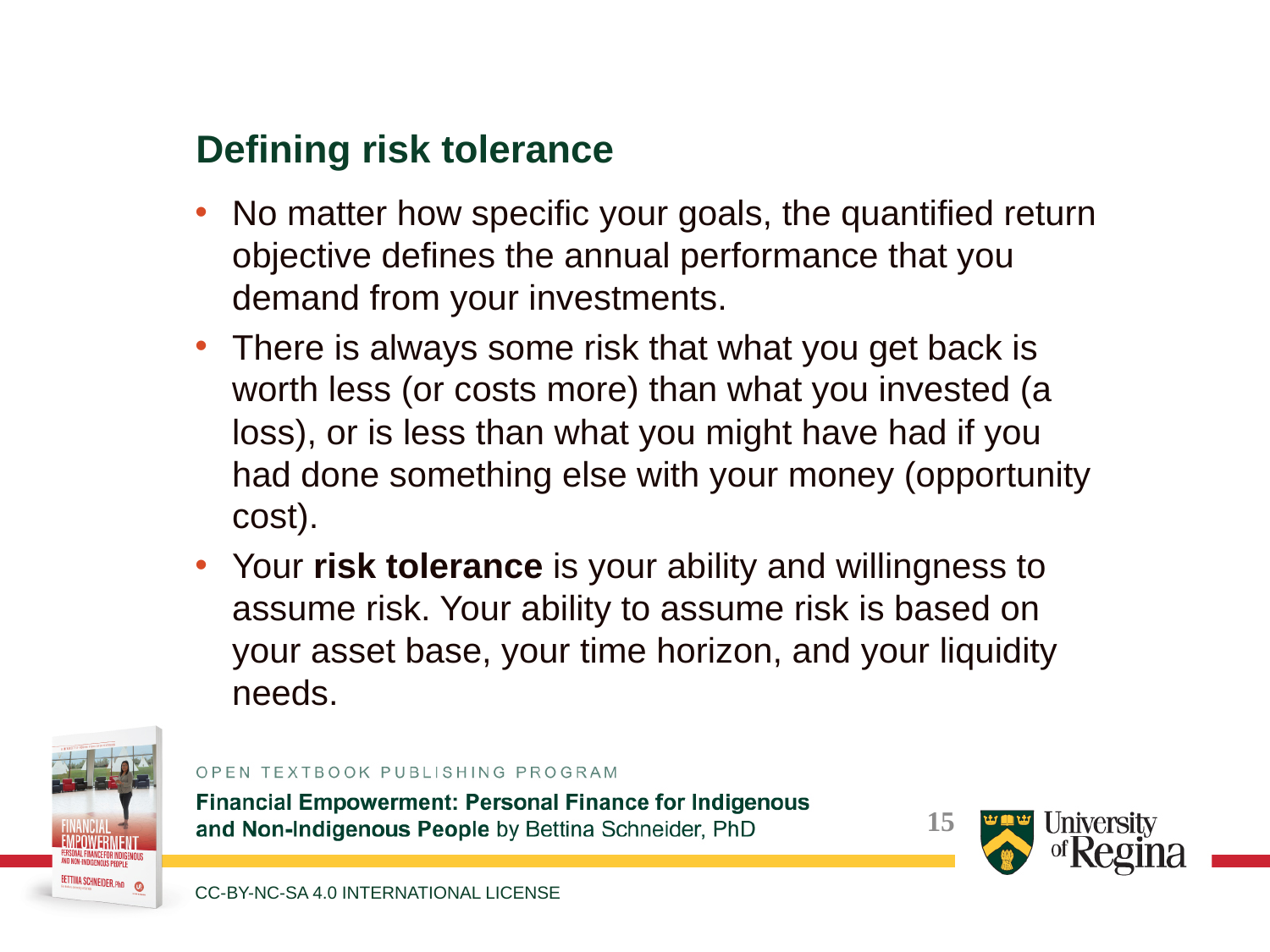

Defining risk tolerance
No matter how specific your goals, the quantified return objective defines the annual performance that you demand from your investments.
There is always some risk that what you get back is worth less (or costs more) than what you invested (a loss), or is less than what you might have had if you had done something else with your money (opportunity cost).
Your risk tolerance is your ability and willingness to assume risk. Your ability to assume risk is based on your asset base, your time horizon, and your liquidity needs.
CC-BY-NC-SA 4.0 INTERNATIONAL LICENSE